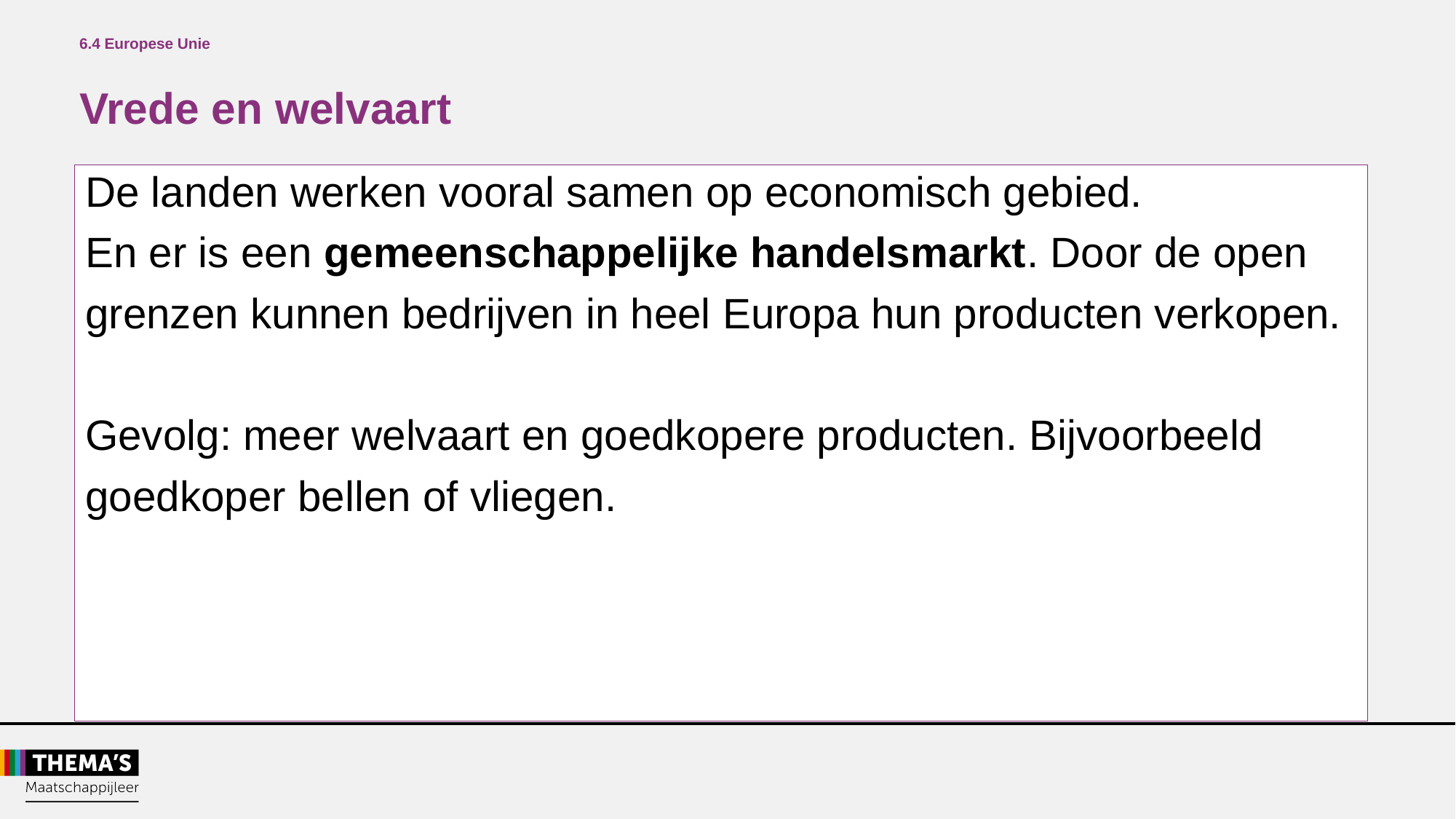

6.4 Europese Unie
Vrede en welvaart
De landen werken vooral samen op economisch gebied.
En er is een gemeenschappelijke handelsmarkt. Door de open
grenzen kunnen bedrijven in heel Europa hun producten verkopen.

Gevolg: meer welvaart en goedkopere producten. Bijvoorbeeld
goedkoper bellen of vliegen.